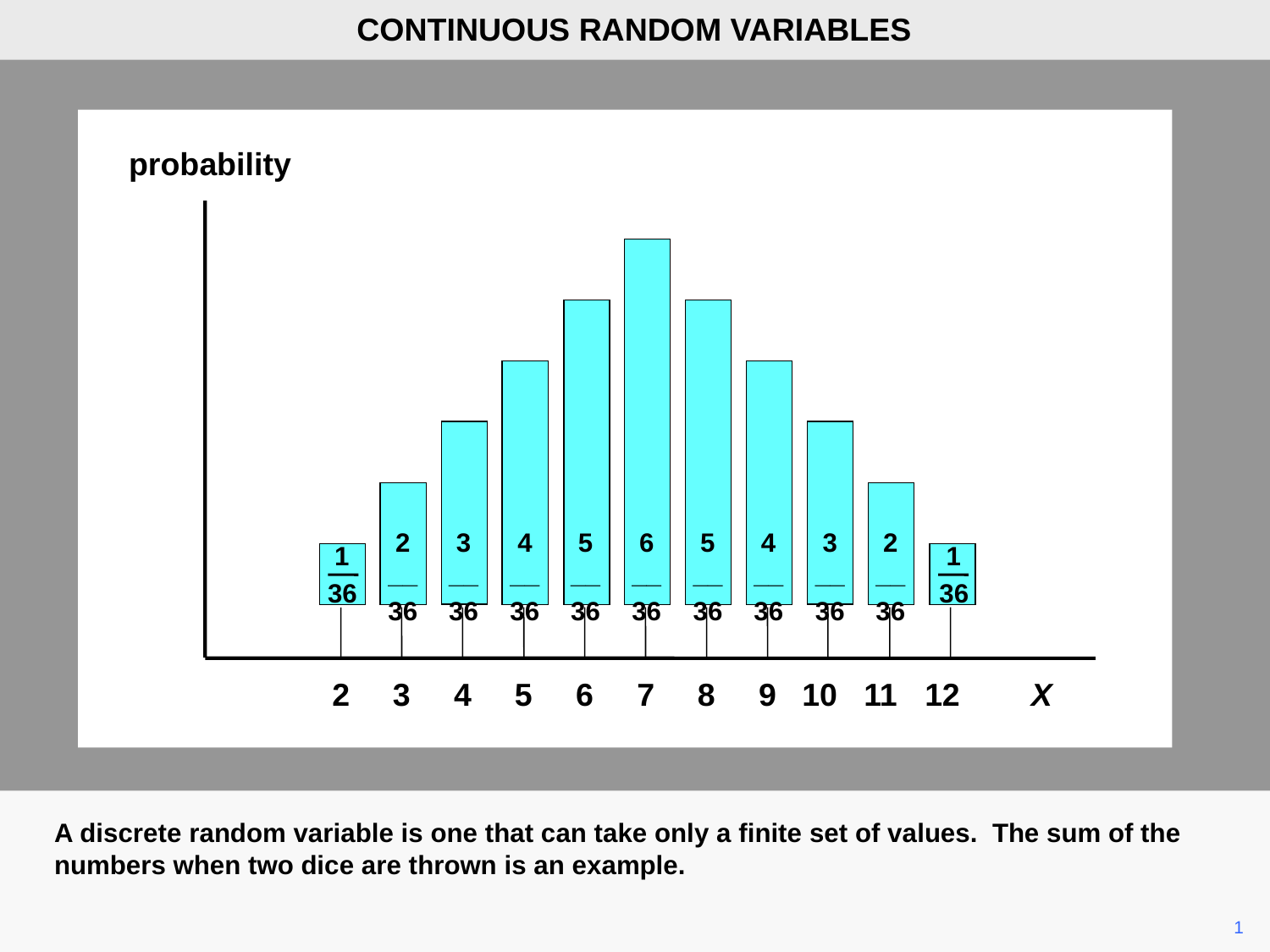

CONTINUOUS RANDOM VARIABLES

probability

 2
__
36
 3
__
36
 4
__
36
 5
__
36
 6
__
36
 5
__
36
 4
__
36
 3
__
36
 2
__
36
  1
  36
  1
  36

2
3
4
5
6
7
8
9
10
11
12
X

A discrete random variable is one that can take only a finite set of values.  The sum of the numbers when two dice are thrown is an example.
	1